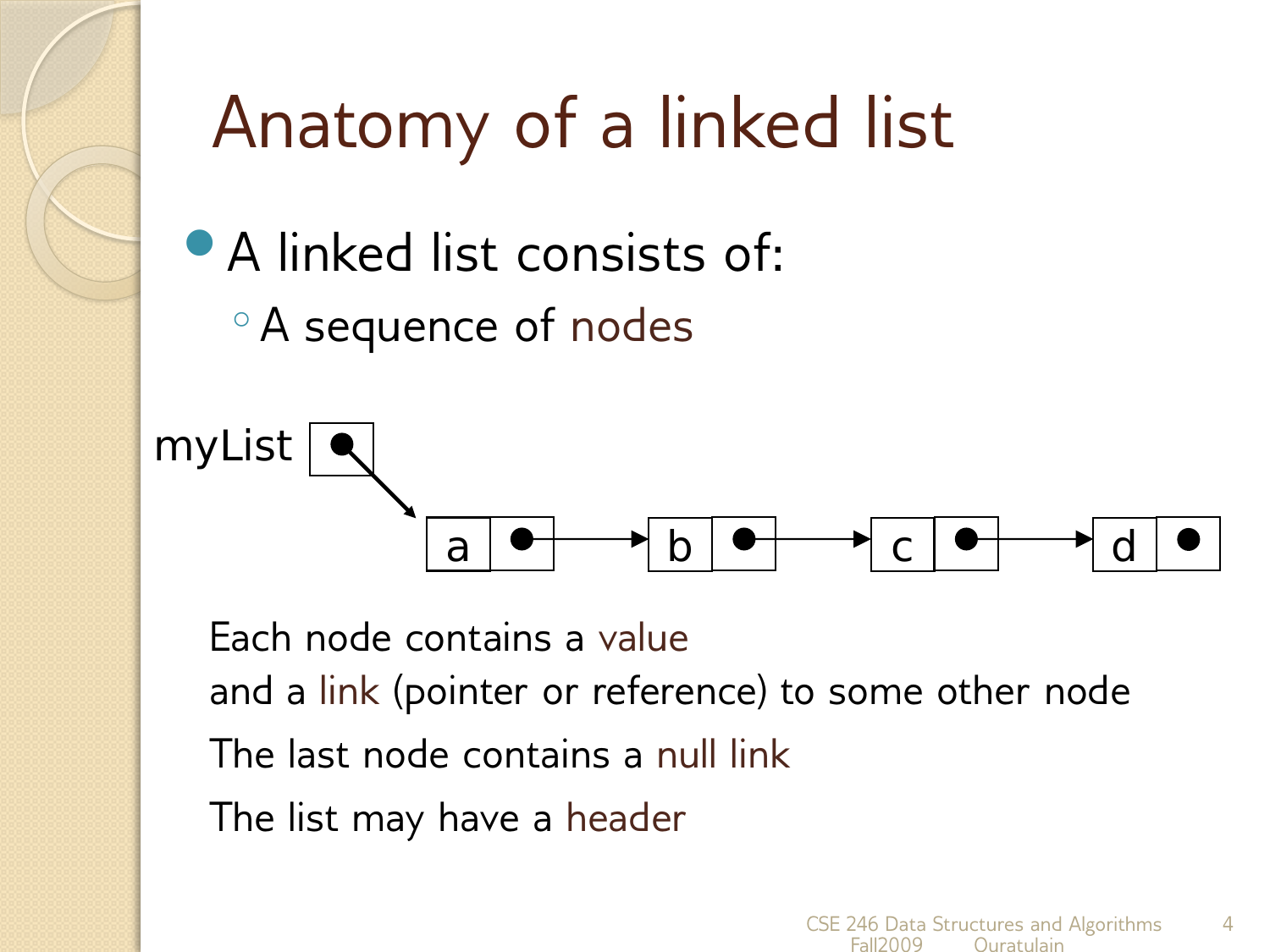

# Anatomy of a linked list
A linked list consists of:
A sequence of nodes
myList

a
b
c
d

Each node contains a value
and a link (pointer or reference) to some other node
The last node contains a null link
The list may have a header
CSE 246 Data Structures and Algorithms          Fall2009        Quratulain
4